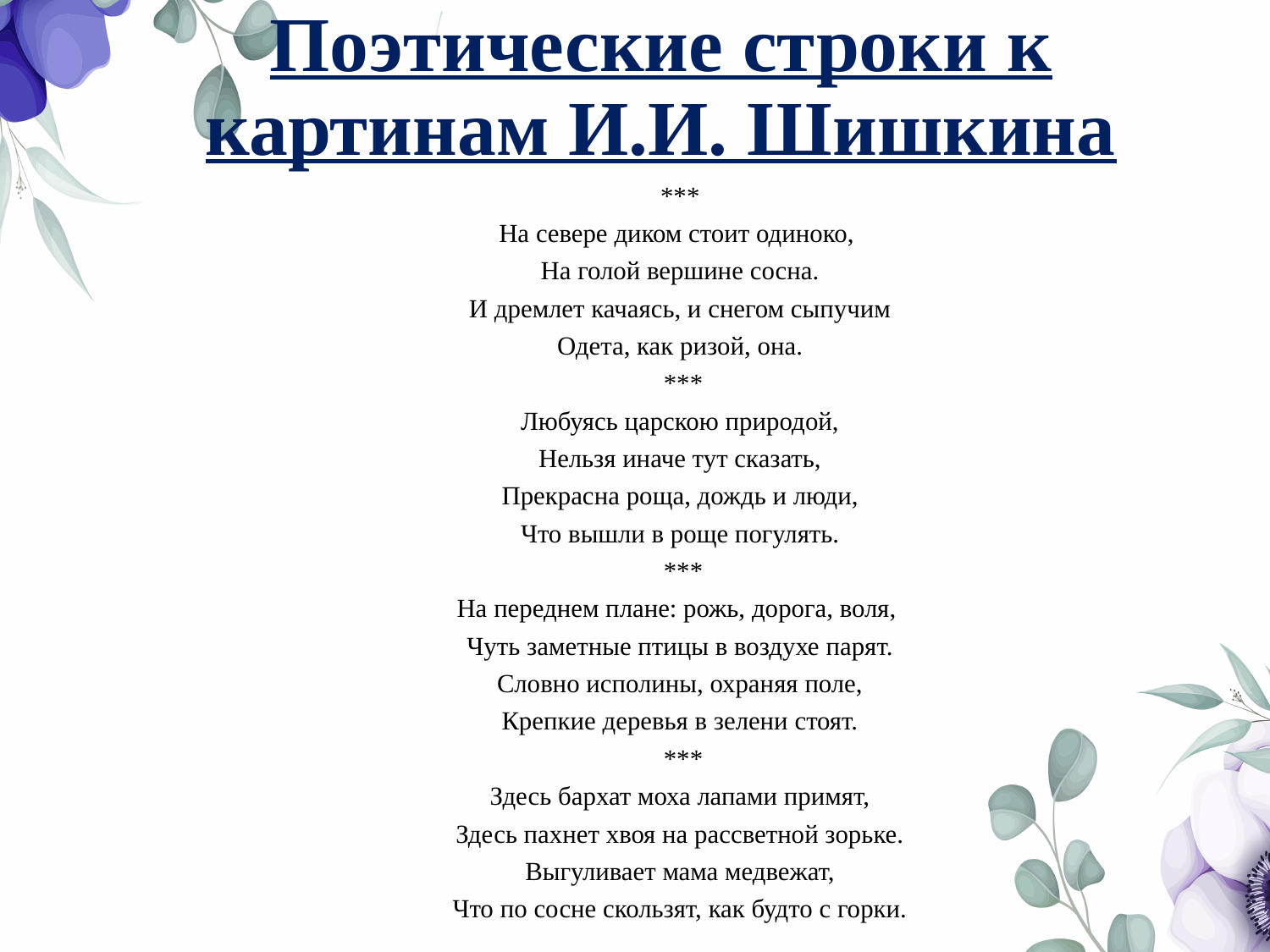

# Поэтические строки к картинам И.И. Шишкина
***
На севере диком стоит одиноко,
На голой вершине сосна.
И дремлет качаясь, и снегом сыпучим
Одета, как ризой, она.
 ***
Любуясь царскою природой,
Нельзя иначе тут сказать,
Прекрасна роща, дождь и люди,
Что вышли в роще погулять.
 ***
На переднем плане: рожь, дорога, воля,
Чуть заметные птицы в воздухе парят.
Словно исполины, охраняя поле,
Крепкие деревья в зелени стоят.
 ***
Здесь бархат моха лапами примят,
Здесь пахнет хвоя на рассветной зорьке.
Выгуливает мама медвежат,
Что по сосне скользят, как будто с горки.